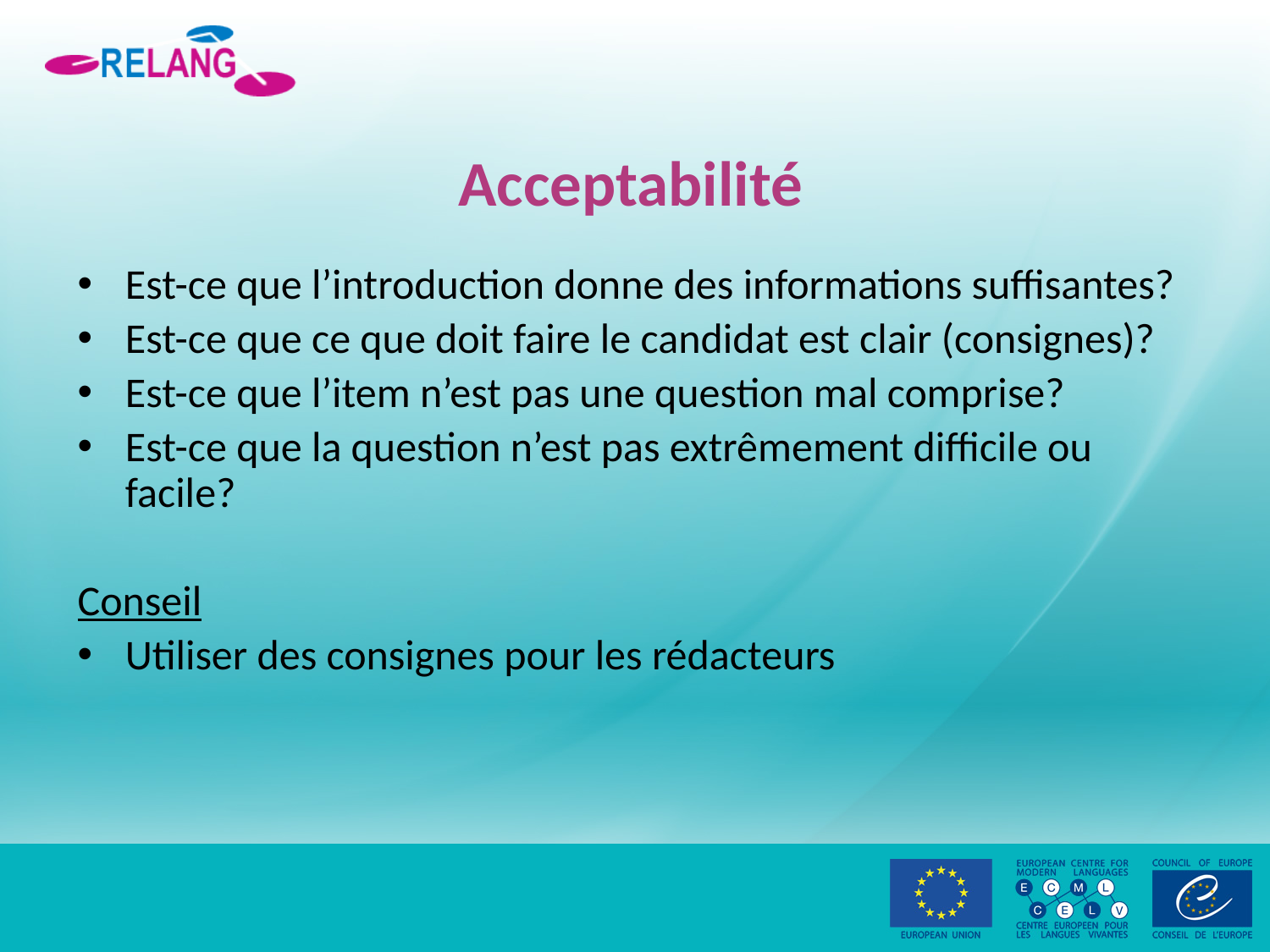

# Acceptabilité
Est-ce que l’introduction donne des informations suffisantes?
Est-ce que ce que doit faire le candidat est clair (consignes)?
Est-ce que l’item n’est pas une question mal comprise?
Est-ce que la question n’est pas extrêmement difficile ou facile?

Conseil
Utiliser des consignes pour les rédacteurs